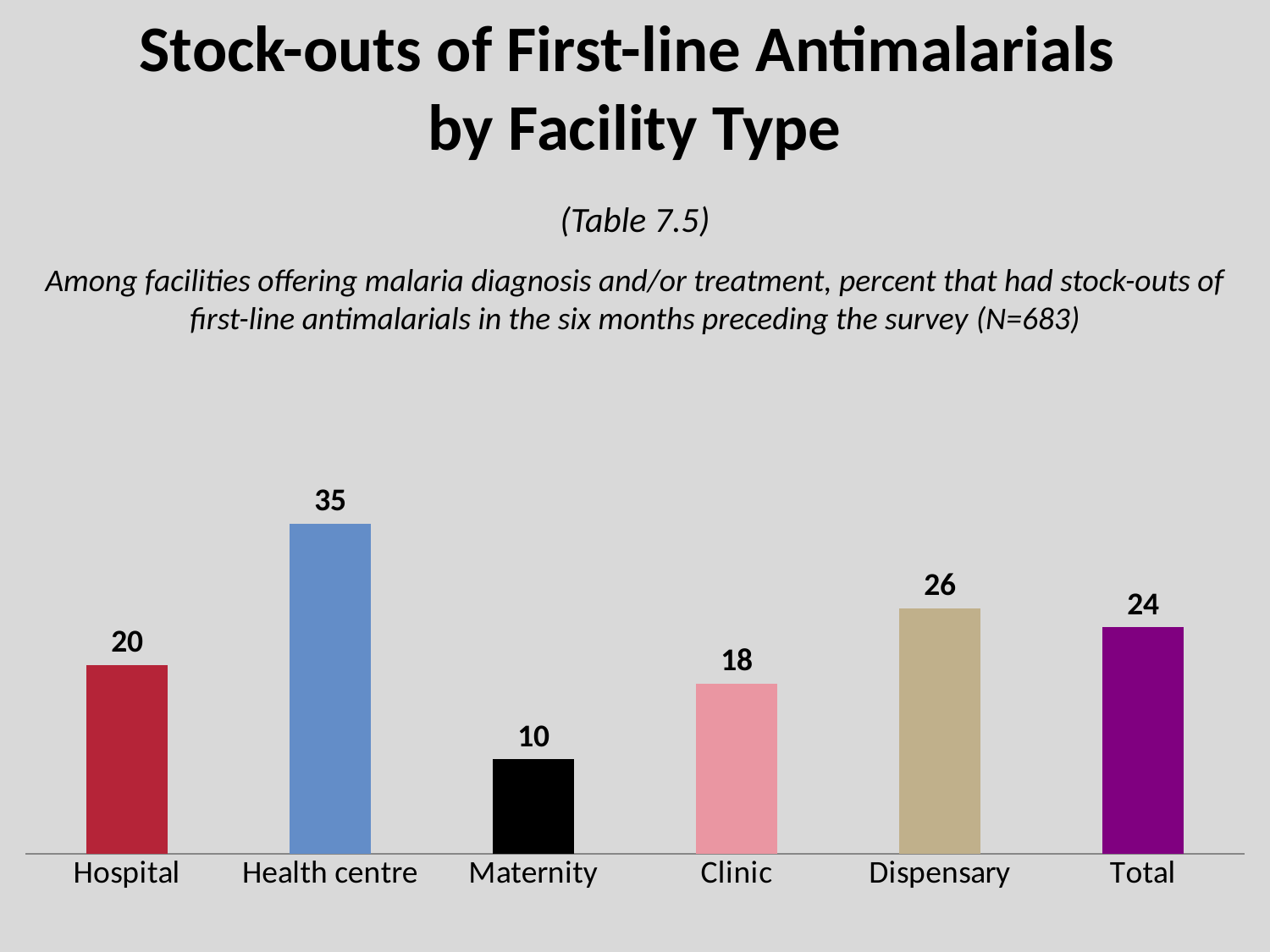

# Stock-outs of First-line Antimalarials by Facility Type
(Table 7.5)
Among facilities offering malaria diagnosis and/or treatment, percent that had stock-outs of first-line antimalarials in the six months preceding the survey (N=683)

### Chart

| Category |  |
|---|---|
| Hospital | 20.0 |
| Health centre | 35.0 |
| Maternity | 10.0 |
| Clinic | 18.0 |
| Dispensary | 26.0 |
| Total | 24.0 |